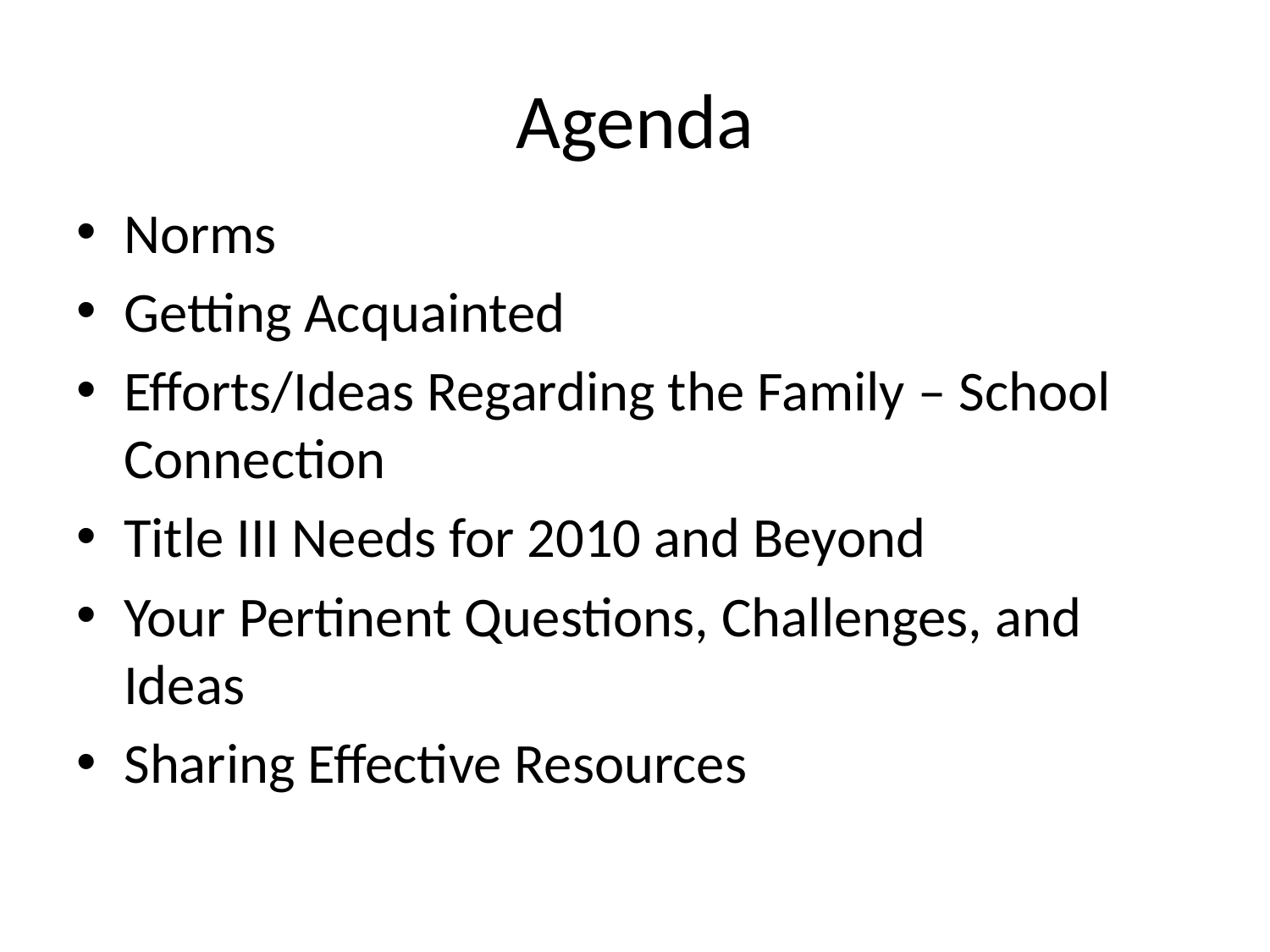

# Agenda
Norms
Getting Acquainted
Efforts/Ideas Regarding the Family – School Connection
Title III Needs for 2010 and Beyond
Your Pertinent Questions, Challenges, and Ideas
Sharing Effective Resources